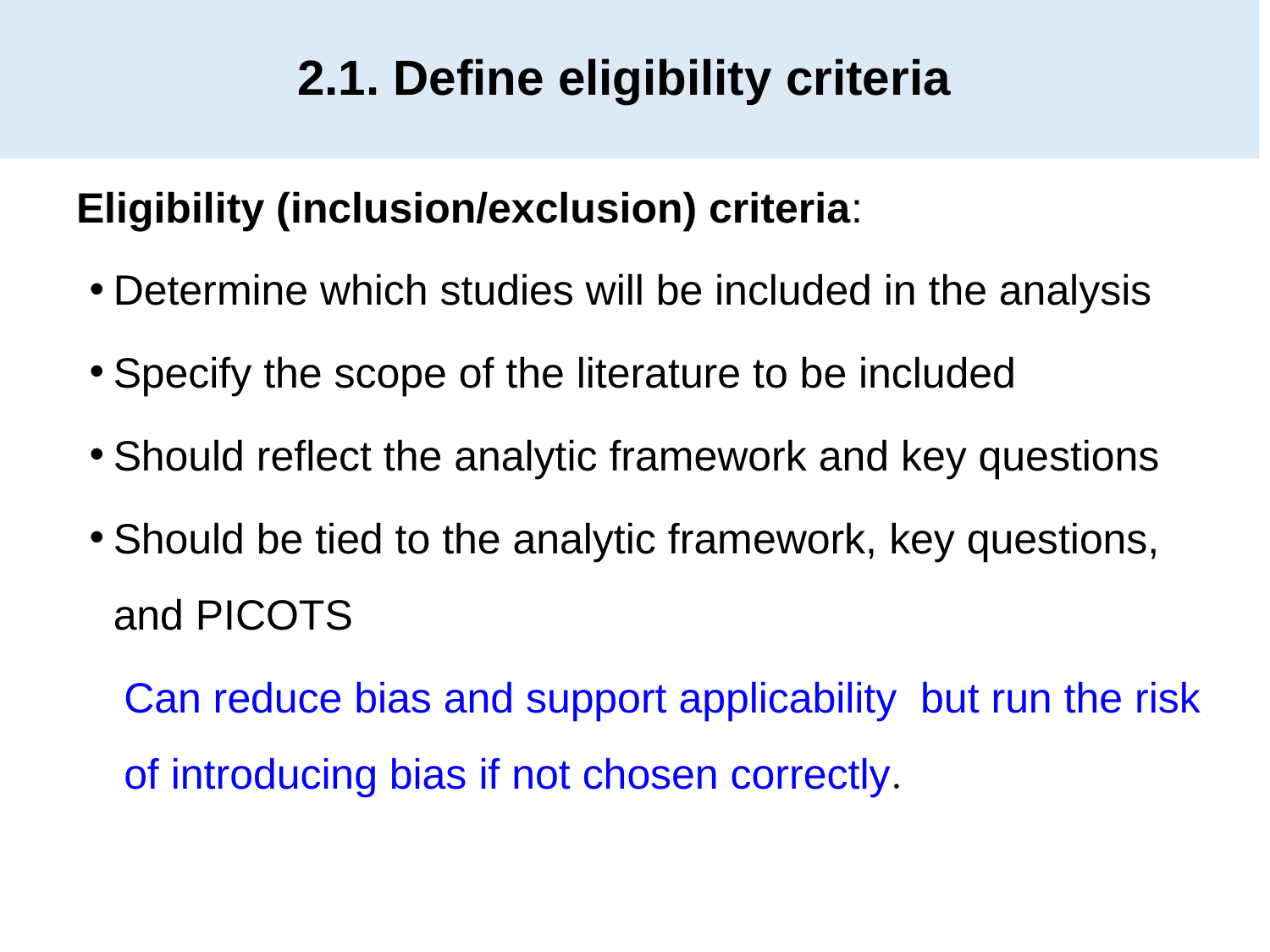

2.1. Define eligibility criteria
Eligibility (inclusion/exclusion) criteria:
Determine which studies will be included in the analysis
Specify the scope of the literature to be included
Should reflect the analytic framework and key questions
Should be tied to the analytic framework, key questions, and PICOTS
Can reduce bias and support applicability  but run the risk of introducing bias if not chosen correctly.
PICOTS = population, intervention, comparator, outcome, timing, and setting